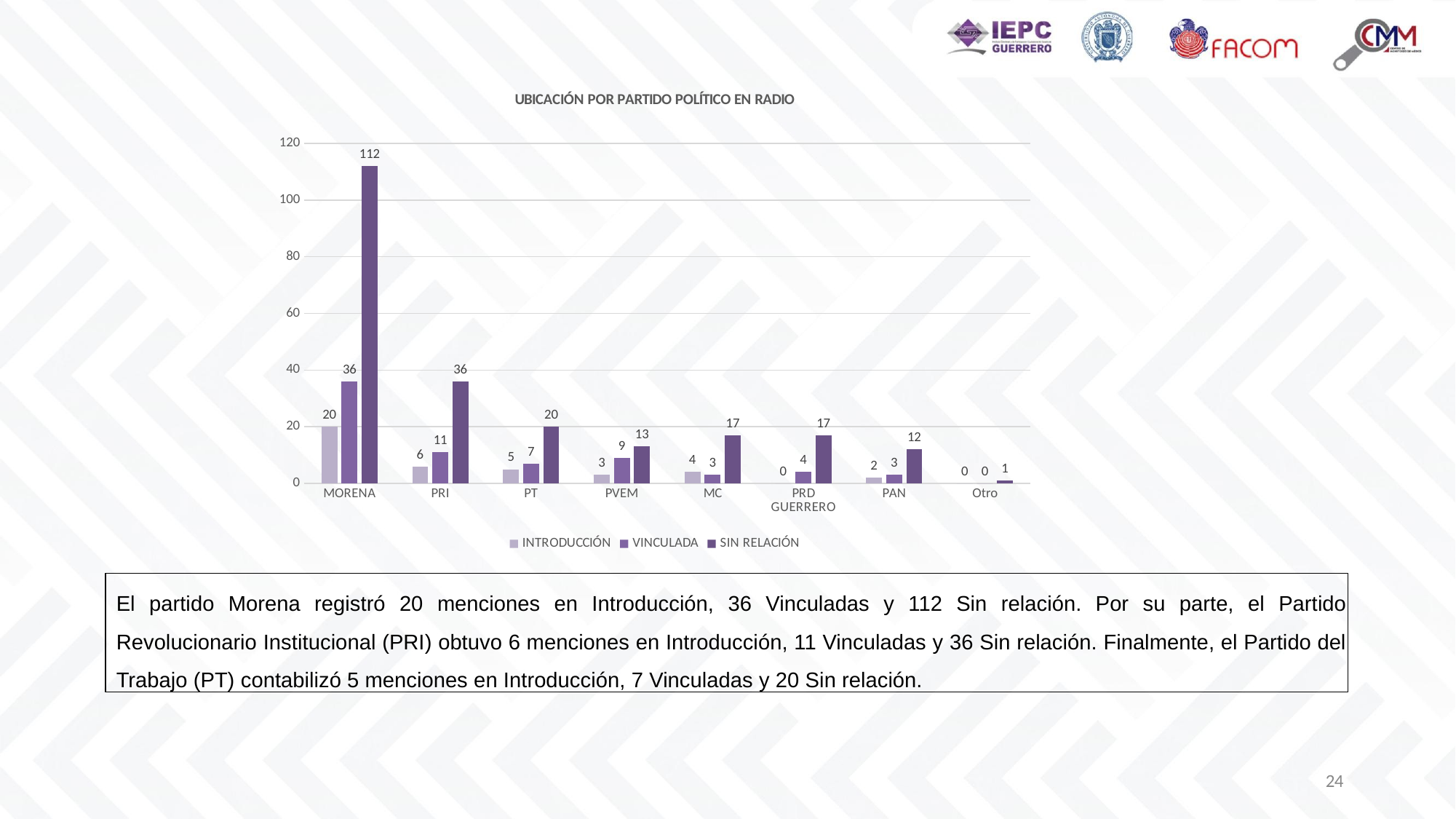

### Chart: UBICACIÓN POR PARTIDO POLÍTICO EN RADIO

| Category | INTRODUCCIÓN | VINCULADA | SIN RELACIÓN |
|---|---|---|---|
| MORENA | 20.0 | 36.0 | 112.0 |
| PRI | 6.0 | 11.0 | 36.0 |
| PT | 5.0 | 7.0 | 20.0 |
| PVEM | 3.0 | 9.0 | 13.0 |
| MC | 4.0 | 3.0 | 17.0 |
| PRD GUERRERO | 0.0 | 4.0 | 17.0 |
| PAN | 2.0 | 3.0 | 12.0 |
| Otro | 0.0 | 0.0 | 1.0 |
El partido Morena registró 20 menciones en Introducción, 36 Vinculadas y 112 Sin relación. Por su parte, el Partido Revolucionario Institucional (PRI) obtuvo 6 menciones en Introducción, 11 Vinculadas y 36 Sin relación. Finalmente, el Partido del Trabajo (PT) contabilizó 5 menciones en Introducción, 7 Vinculadas y 20 Sin relación.
24